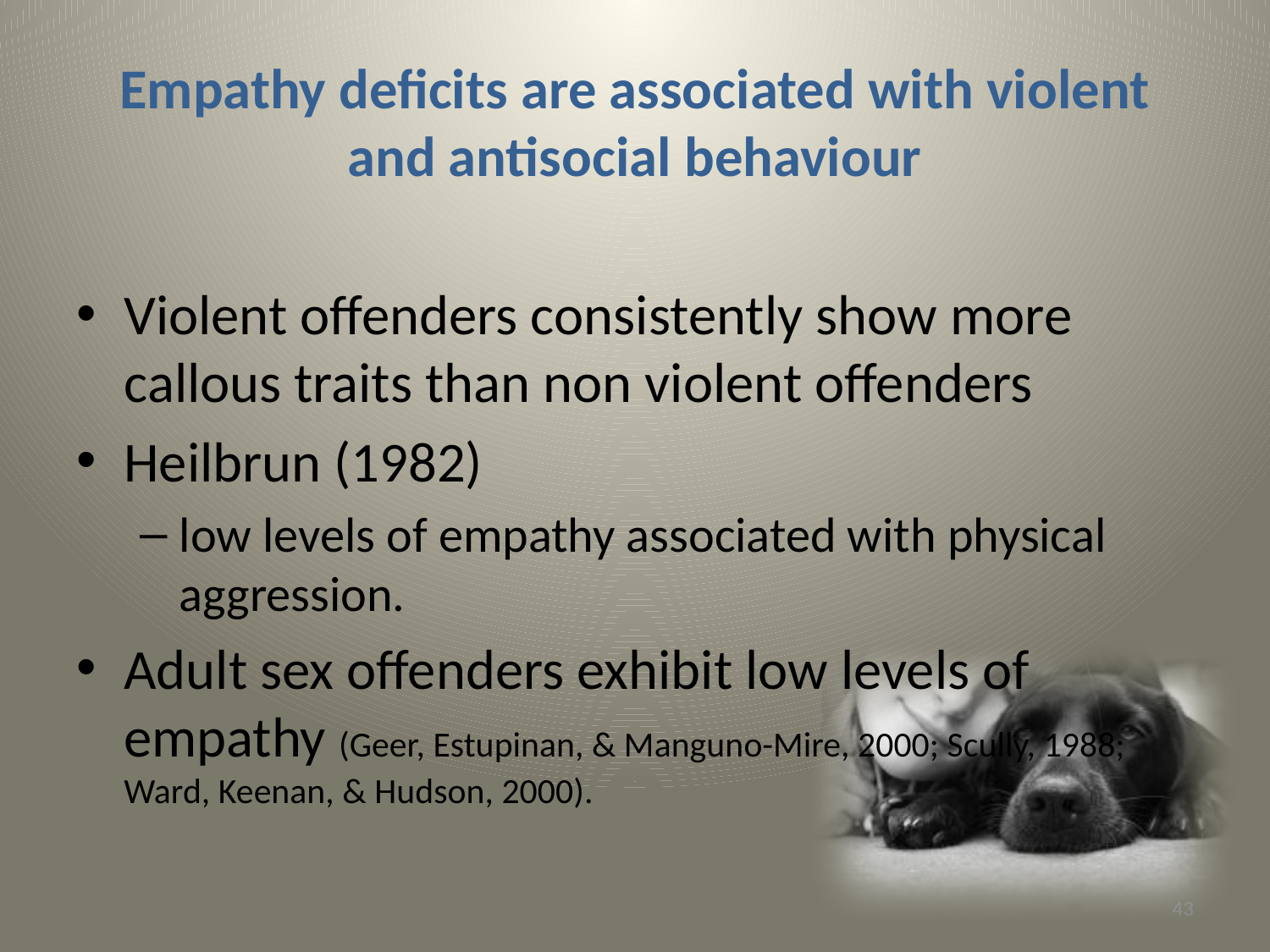

Empathy deficits are associated with violent and antisocial behaviour

Violent offenders consistently show more callous traits than non violent offenders
Heilbrun (1982)
low levels of empathy associated with physical aggression.
Adult sex offenders exhibit low levels of empathy (Geer, Estupinan, & Manguno-Mire, 2000; Scully, 1988; Ward, Keenan, & Hudson, 2000).
43